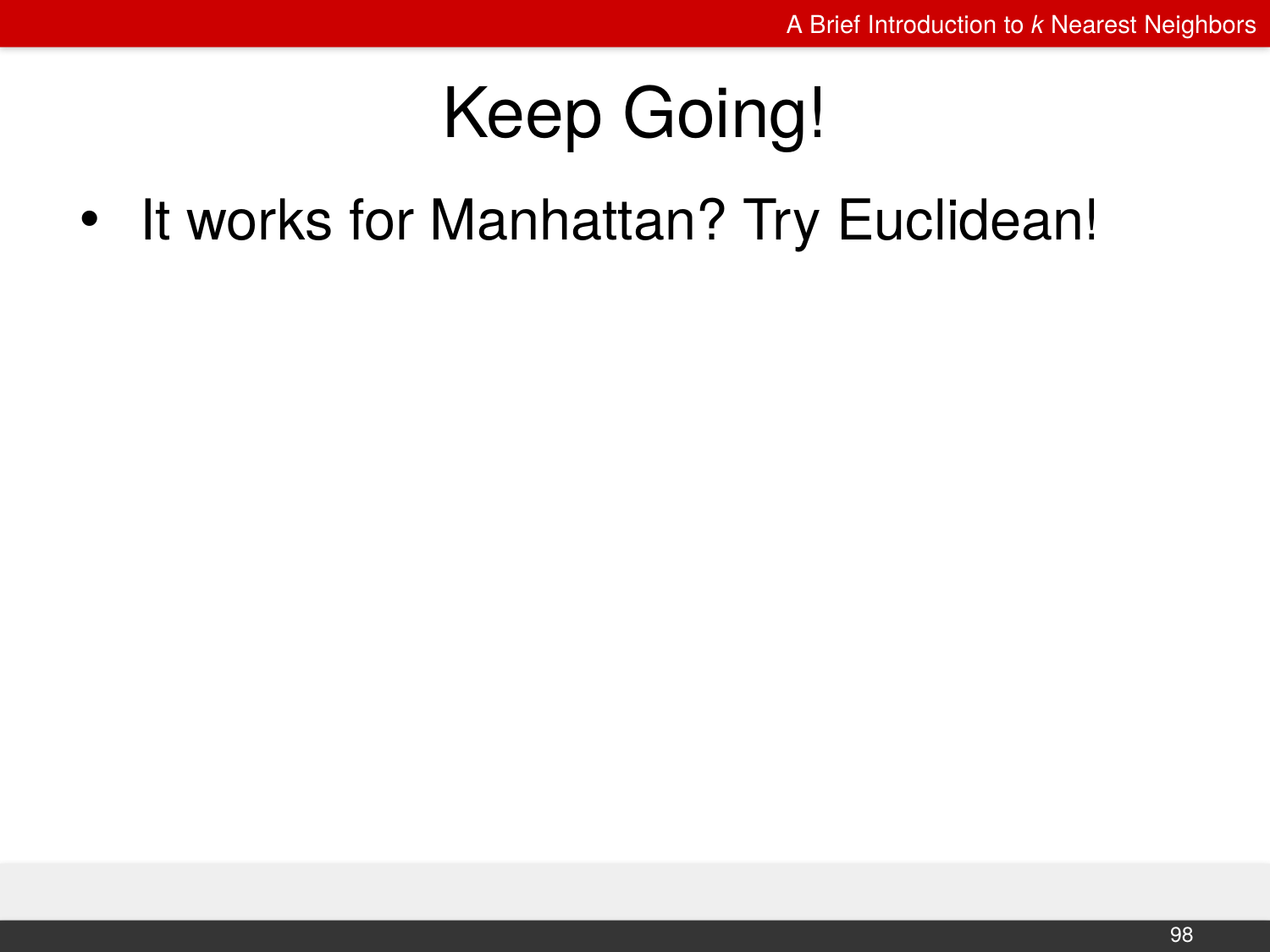

# Keep Going!
It works for Manhattan? Try Euclidean!
98